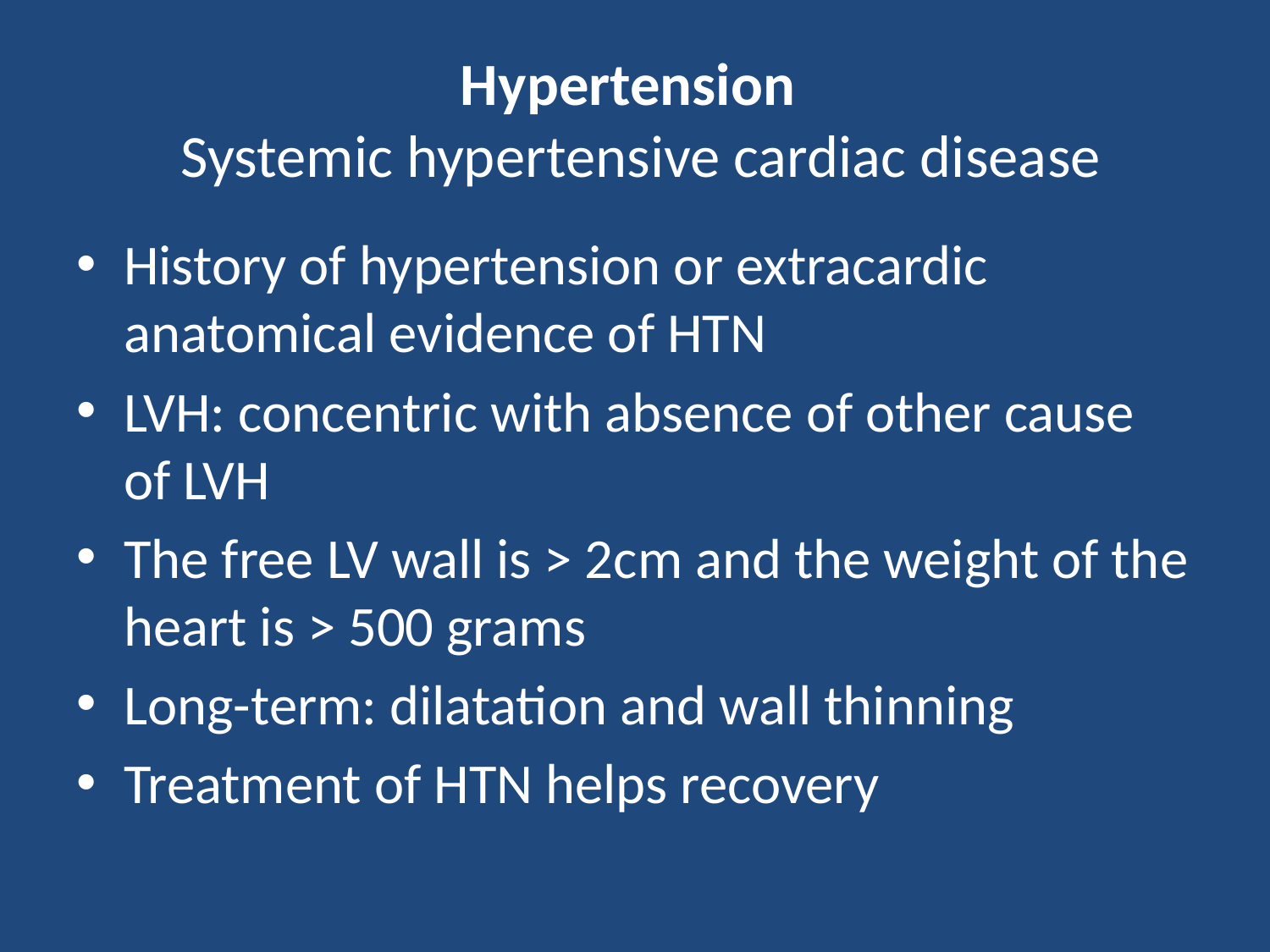

# Hypertension Systemic hypertensive cardiac disease
History of hypertension or extracardic anatomical evidence of HTN
LVH: concentric with absence of other cause of LVH
The free LV wall is > 2cm and the weight of the heart is > 500 grams
Long-term: dilatation and wall thinning
Treatment of HTN helps recovery